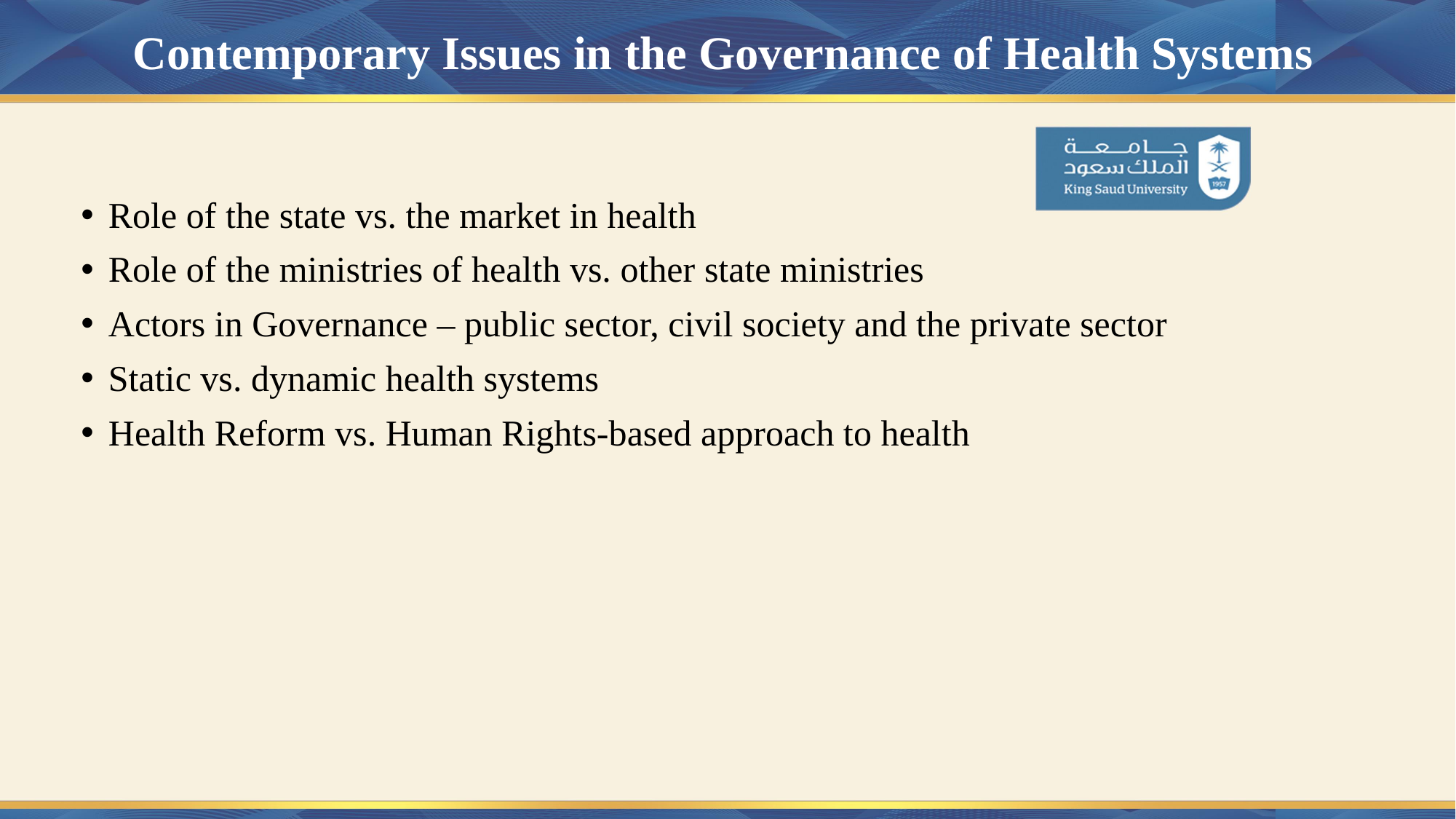

# Contemporary Issues in the Governance of Health Systems
Role of the state vs. the market in health
Role of the ministries of health vs. other state ministries
Actors in Governance – public sector, civil society and the private sector
Static vs. dynamic health systems
Health Reform vs. Human Rights-based approach to health